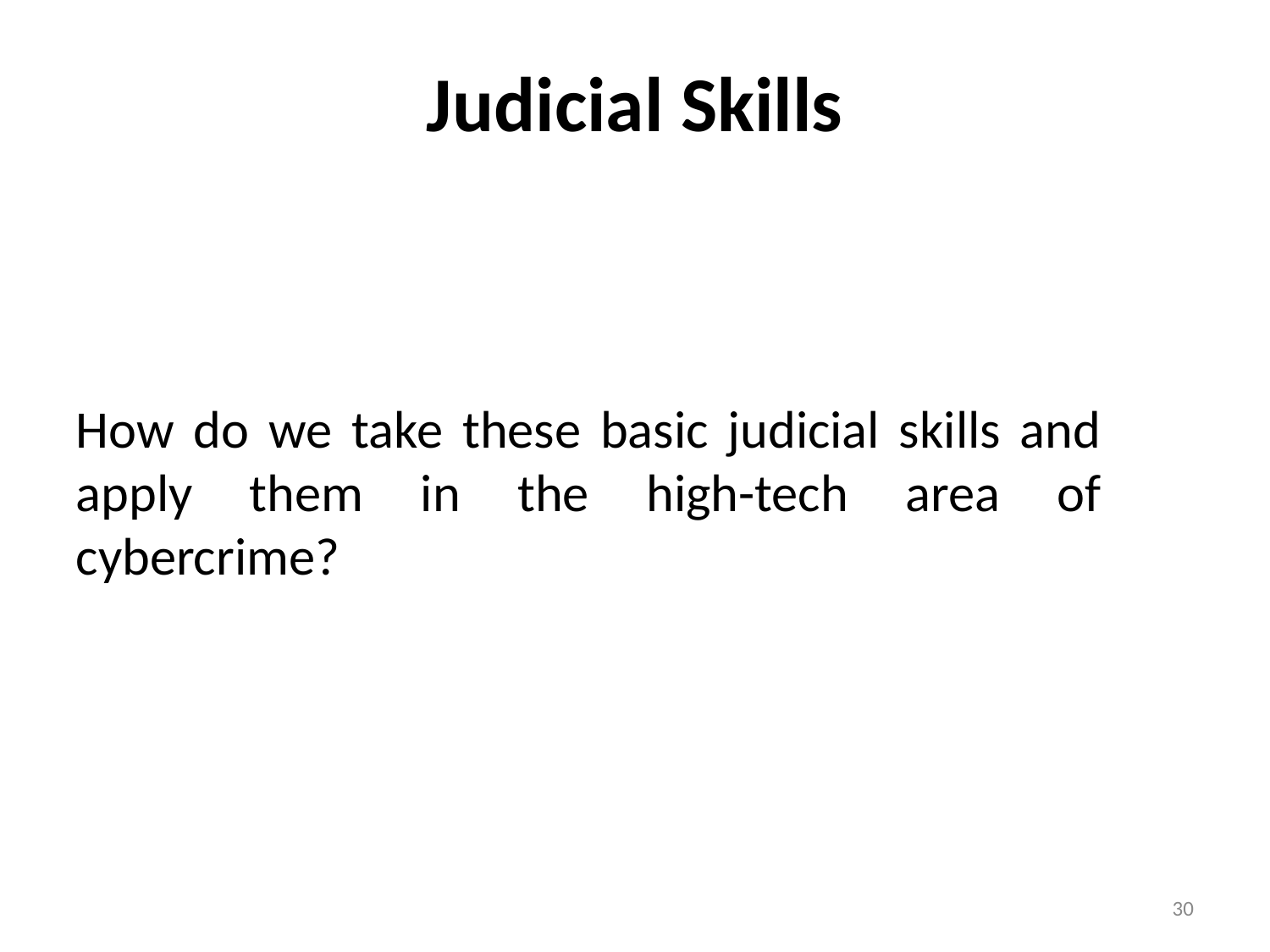

# Judicial Skills

How do we take these basic judicial skills and apply them in the high-tech area of cybercrime?
30